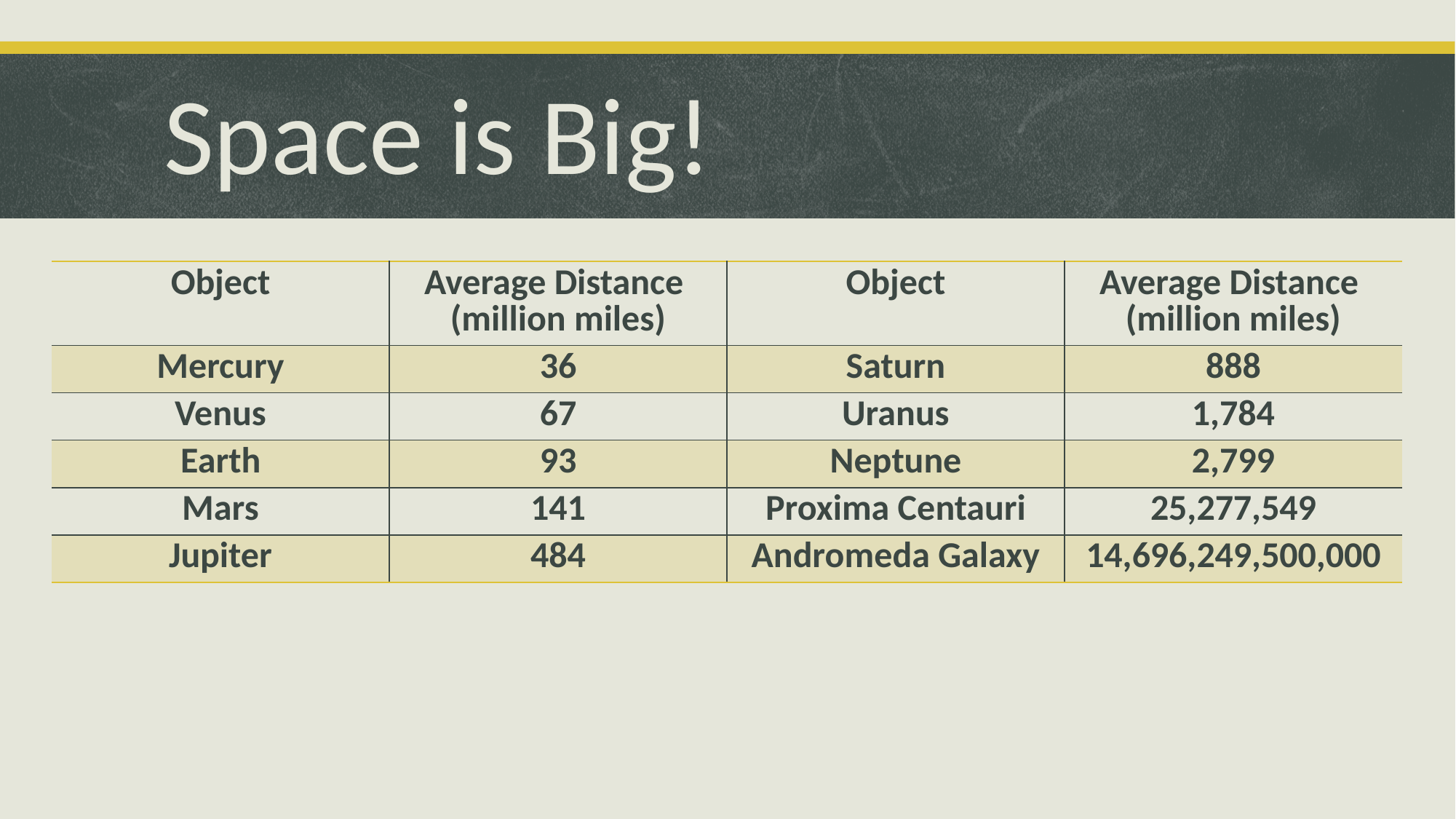

# Space is Big!
| Object | Average Distance (million miles) | Object | Average Distance (million miles) |
| --- | --- | --- | --- |
| Mercury | 36 | Saturn | 888 |
| Venus | 67 | Uranus | 1,784 |
| Earth | 93 | Neptune | 2,799 |
| Mars | 141 | Proxima Centauri | 25,277,549 |
| Jupiter | 484 | Andromeda Galaxy | 14,696,249,500,000 |